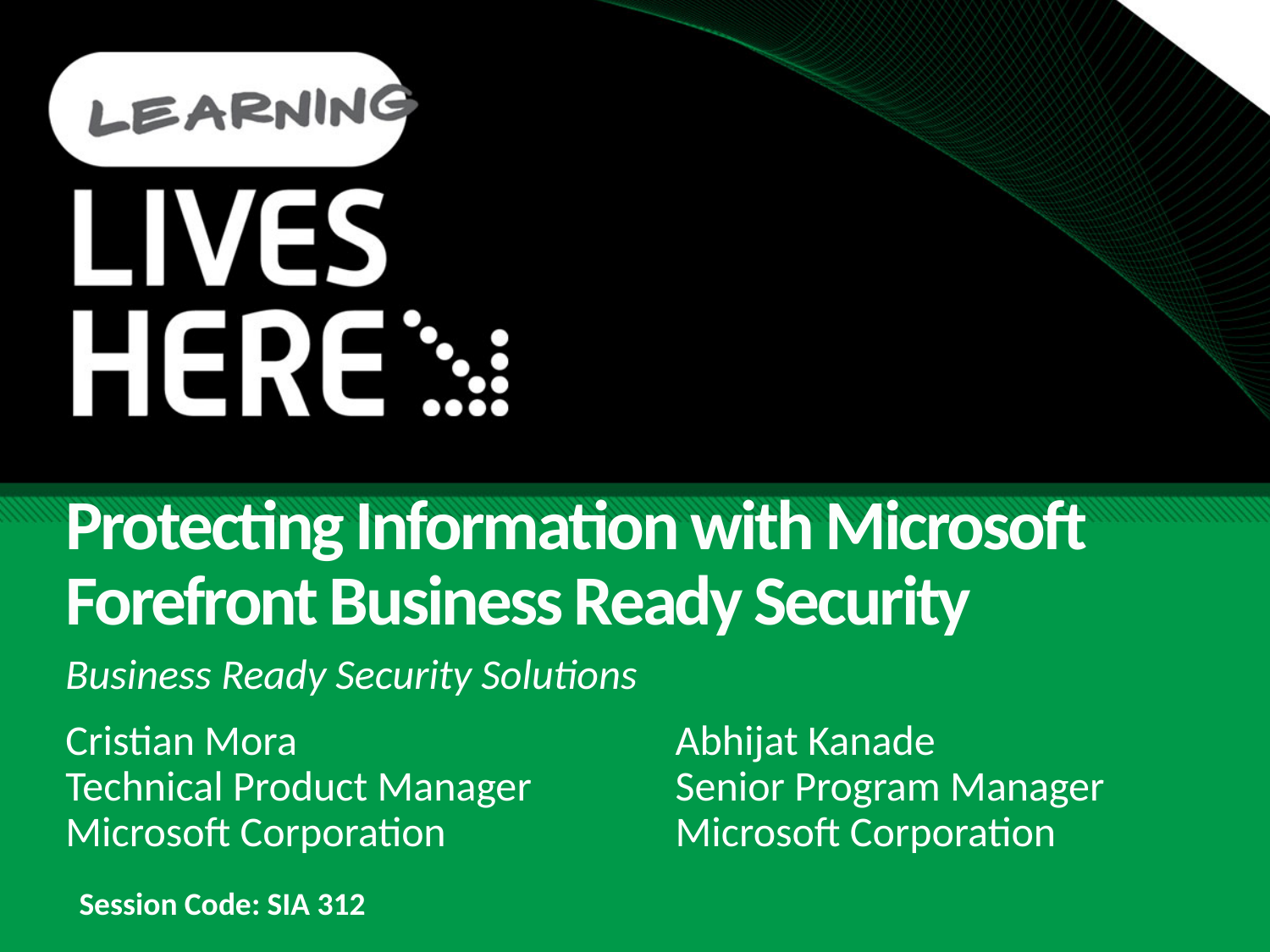

Protecting Information with Microsoft Forefront Business Ready Security
Business Ready Security Solutions
Cristian Mora
Technical Product Manager
Microsoft Corporation
Abhijat Kanade
Senior Program Manager
Microsoft Corporation
Session Code: SIA 312